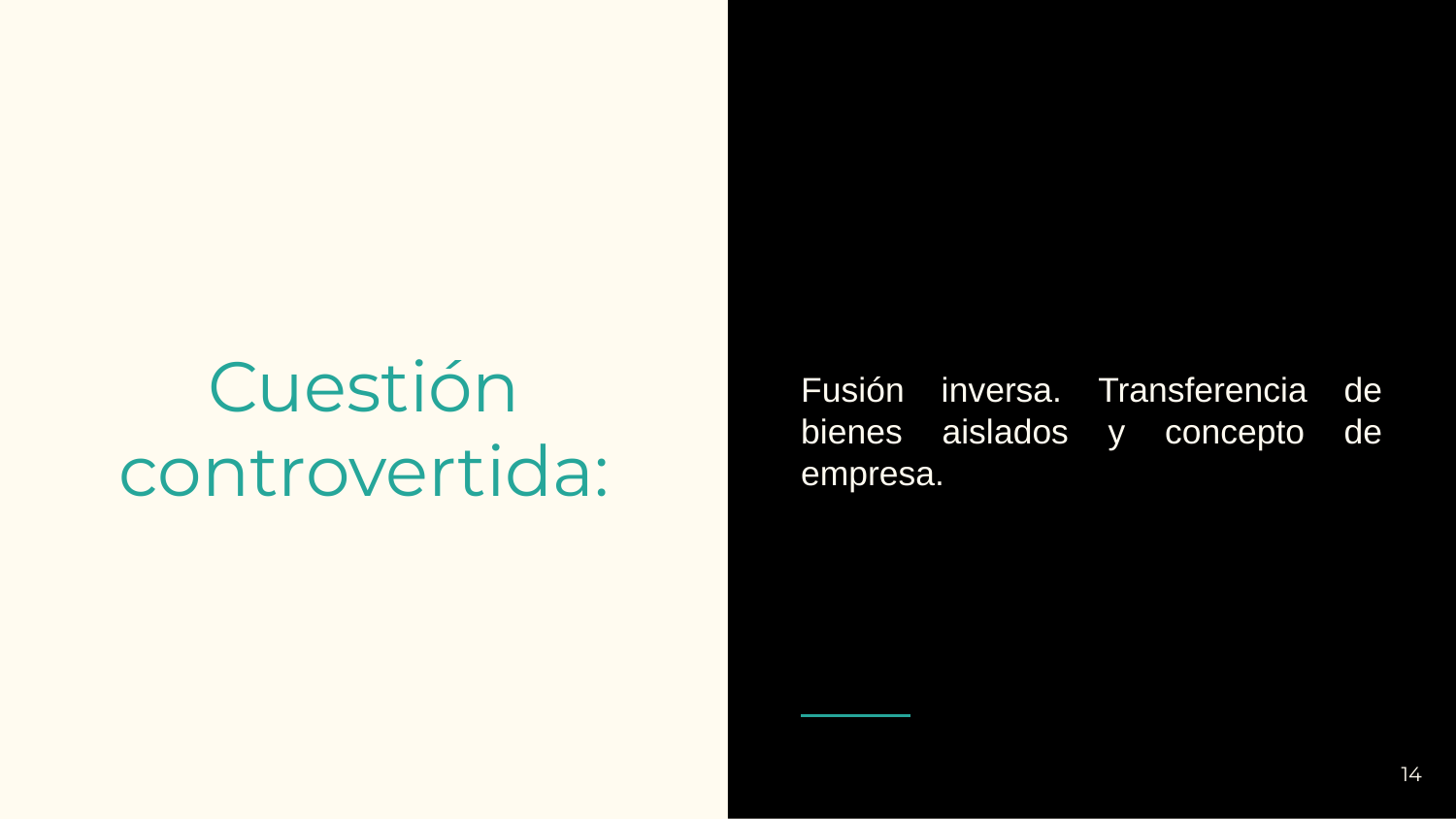

Fusión inversa. Transferencia de bienes aislados y concepto de empresa.
# Cuestión controvertida:
14